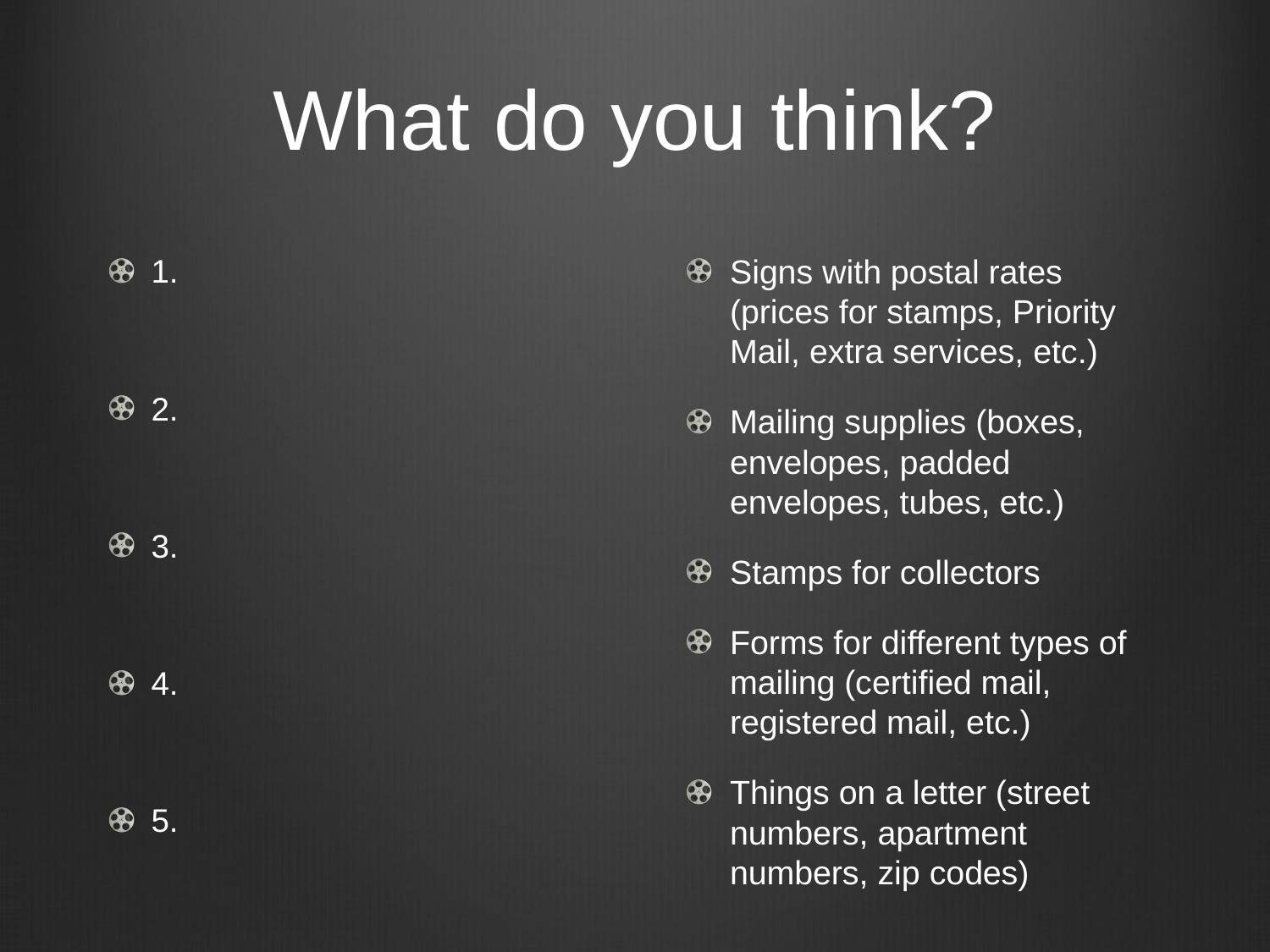

# What do you think?
1.

2.

3.

4.

5.
Signs with postal rates (prices for stamps, Priority Mail, extra services, etc.)
Mailing supplies (boxes, envelopes, padded envelopes, tubes, etc.)
Stamps for collectors
Forms for different types of mailing (certified mail, registered mail, etc.)
Things on a letter (street numbers, apartment numbers, zip codes)